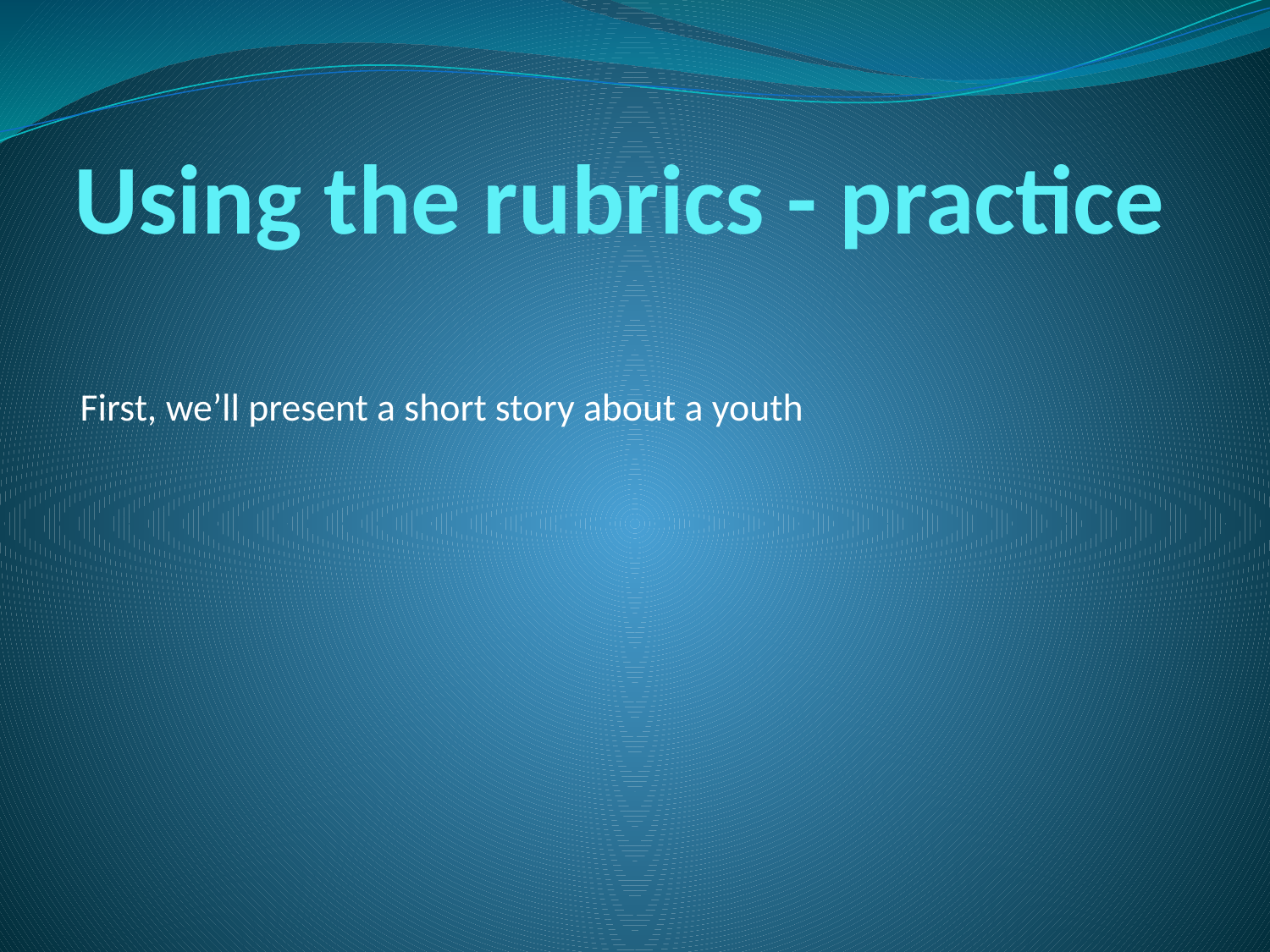

# Using the rubrics - practice
First, we’ll present a short story about a youth